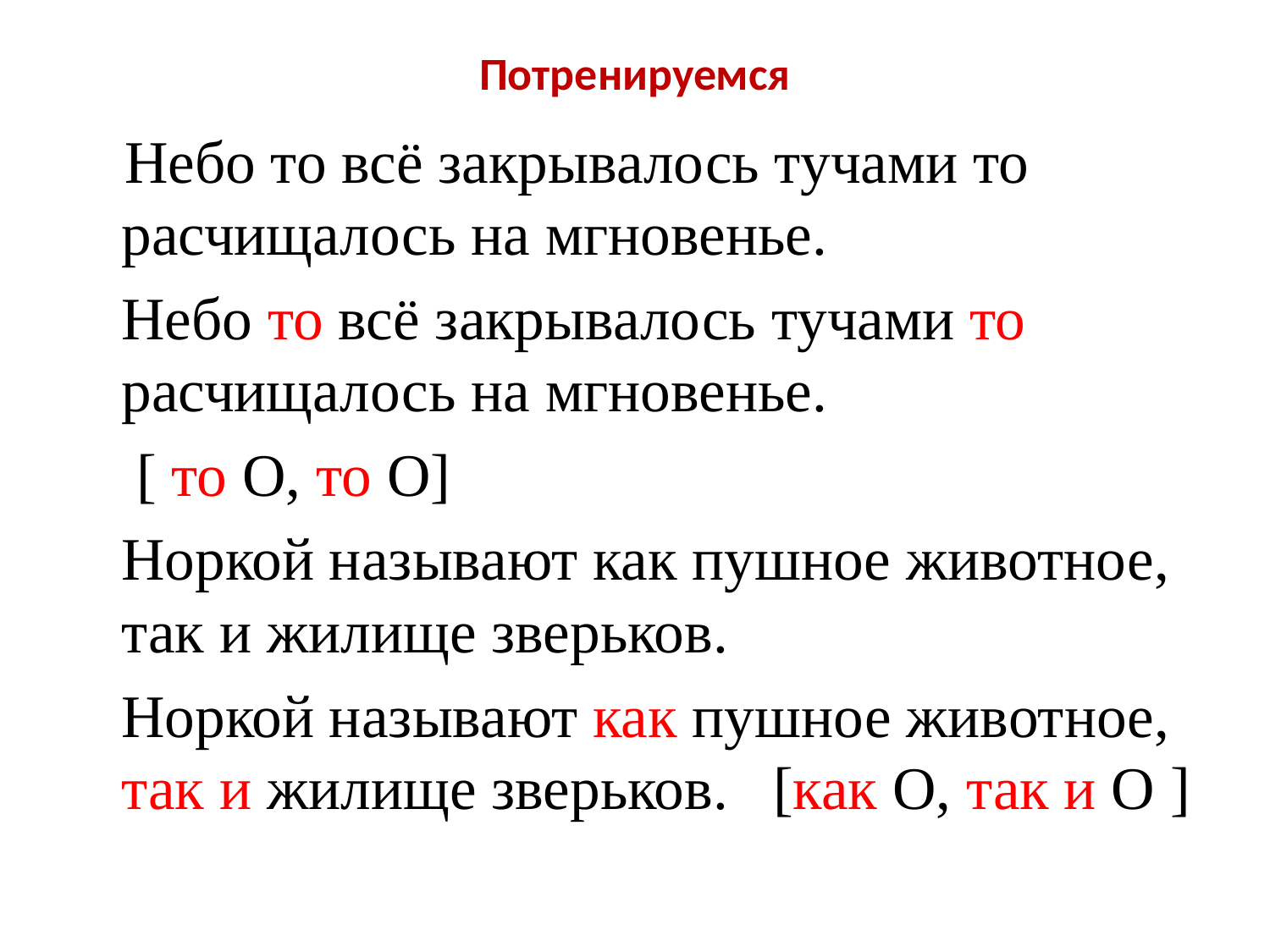

# Потренируемся
    Небо то всё закрывалось тучами то расчищалось на мгновенье.
   Небо то всё закрывалось тучами то расчищалось на мгновенье.
    [ то O, то O]
   Норкой называют как пушное животное, так и жилище зверьков.
   Норкой называют как пушное животное, так и жилище зверьков.   [как O, так и O ]